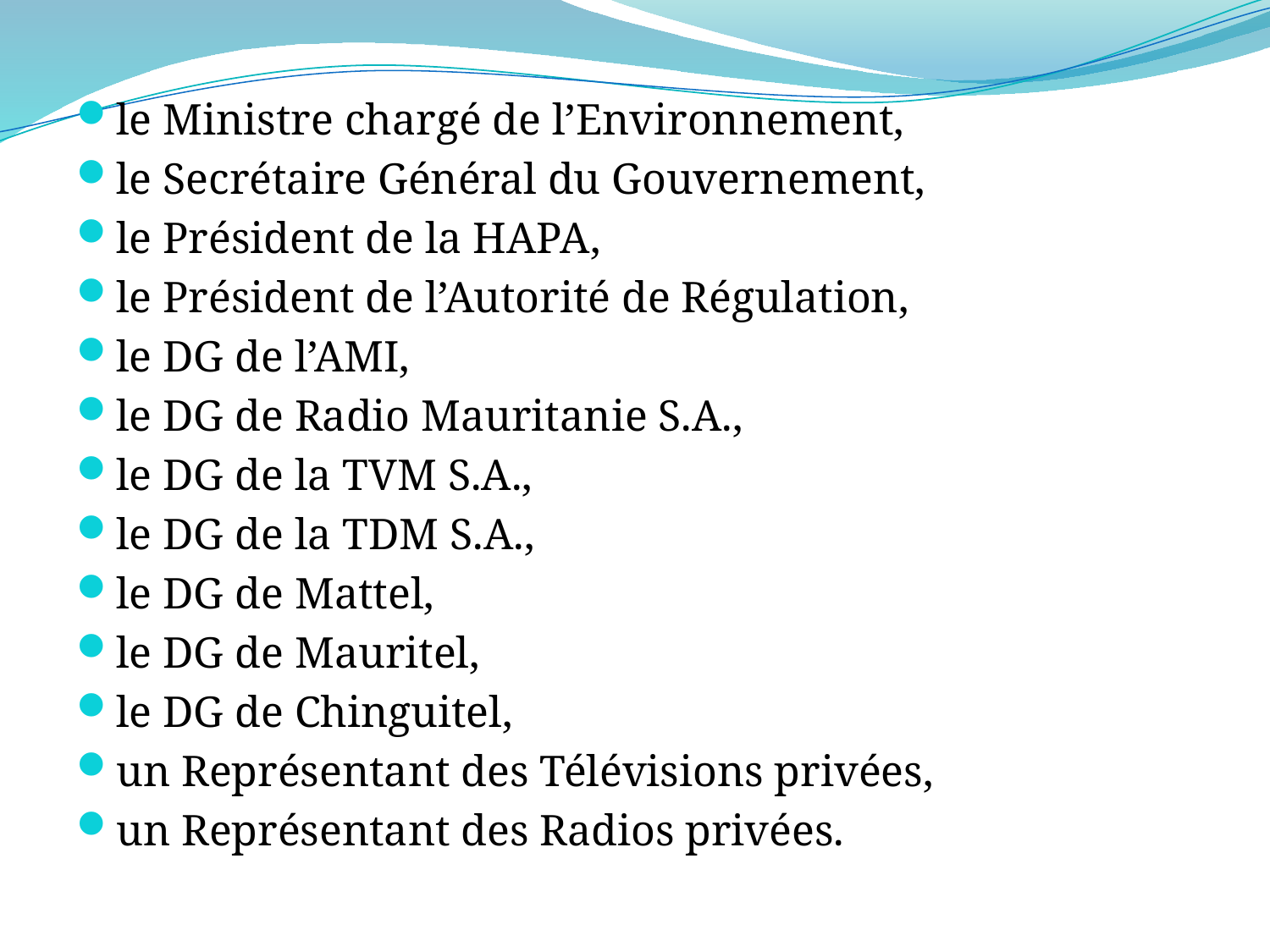

le Ministre chargé de l’Environnement,
le Secrétaire Général du Gouvernement,
le Président de la HAPA,
le Président de l’Autorité de Régulation,
le DG de l’AMI,
le DG de Radio Mauritanie S.A.,
le DG de la TVM S.A.,
le DG de la TDM S.A.,
le DG de Mattel,
le DG de Mauritel,
le DG de Chinguitel,
un Représentant des Télévisions privées,
un Représentant des Radios privées.